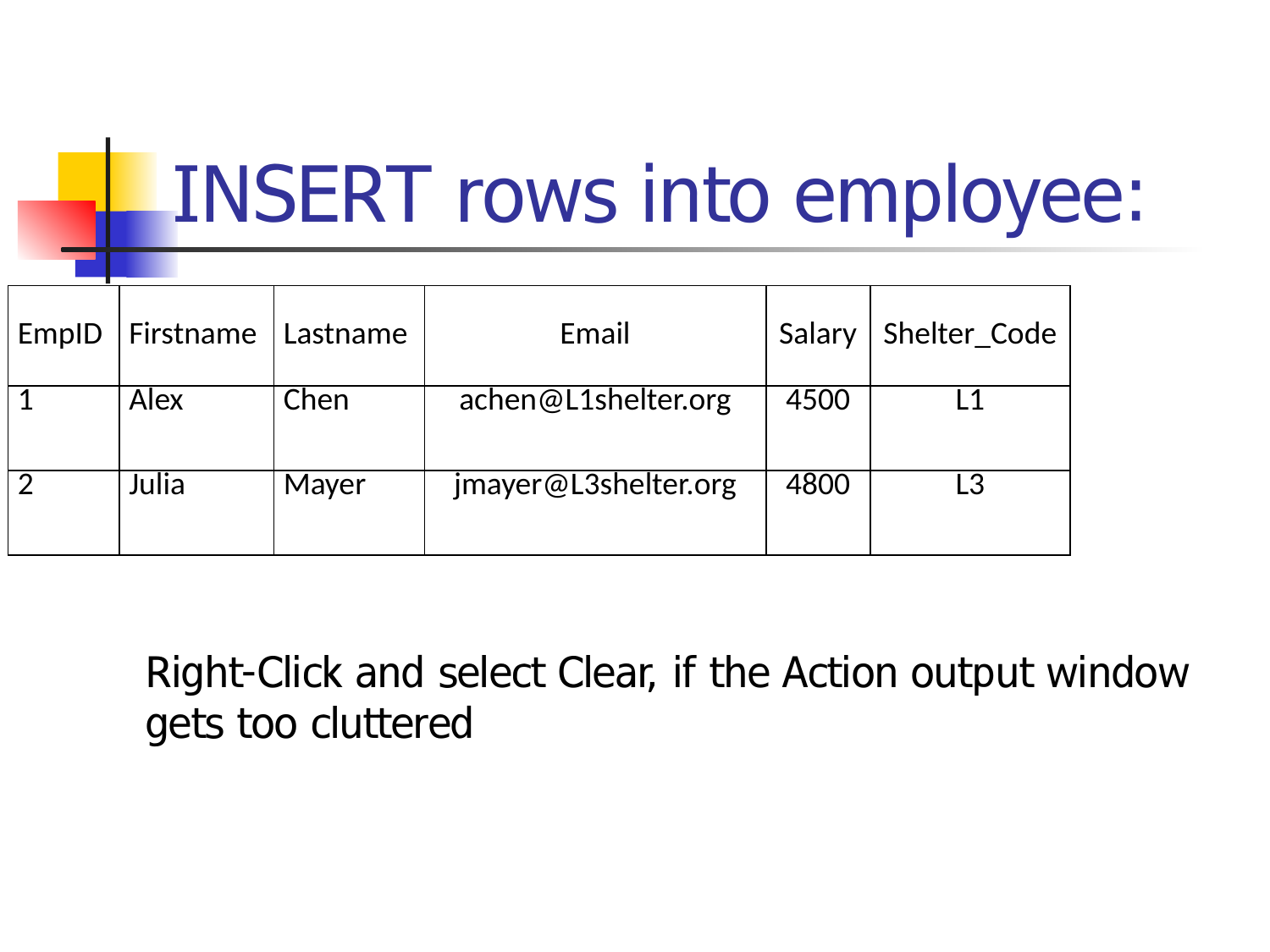

# INSERT rows into employee:
| EmpID | Firstname | Lastname | Email | Salary | Shelter\_Code |
| --- | --- | --- | --- | --- | --- |
| 1 | Alex | Chen | achen@L1shelter.org | 4500 | L1 |
| 2 | Julia | Mayer | jmayer@L3shelter.org | 4800 | L3 |
Right-Click and select Clear, if the Action output window
gets too cluttered